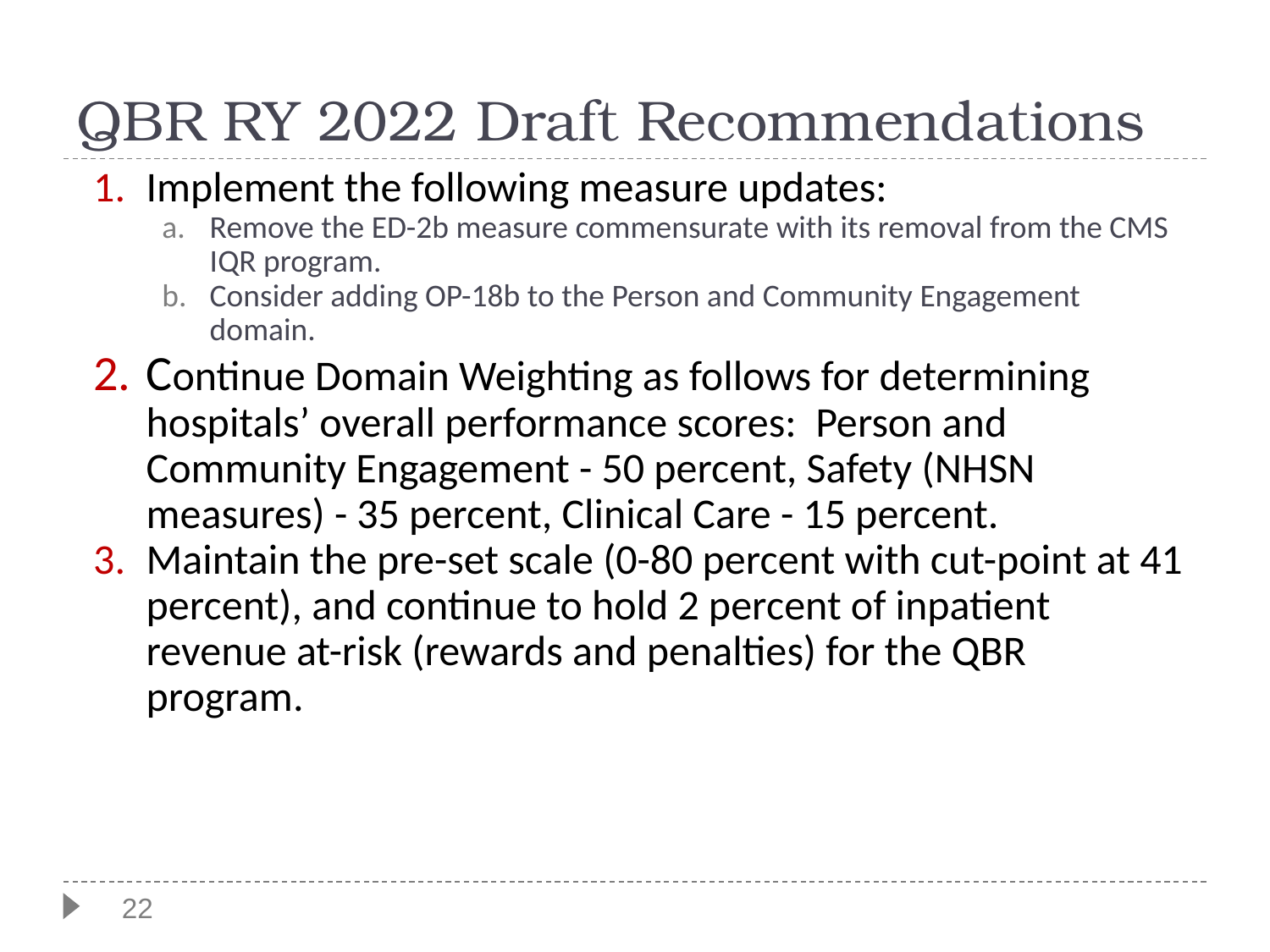

# QBR RY 2022 Draft Recommendations
Implement the following measure updates:
Remove the ED-2b measure commensurate with its removal from the CMS IQR program.
Consider adding OP-18b to the Person and Community Engagement domain.
Continue Domain Weighting as follows for determining hospitals’ overall performance scores:  Person and Community Engagement - 50 percent, Safety (NHSN measures) - 35 percent, Clinical Care - 15 percent.
Maintain the pre-set scale (0-80 percent with cut-point at 41 percent), and continue to hold 2 percent of inpatient revenue at-risk (rewards and penalties) for the QBR program.